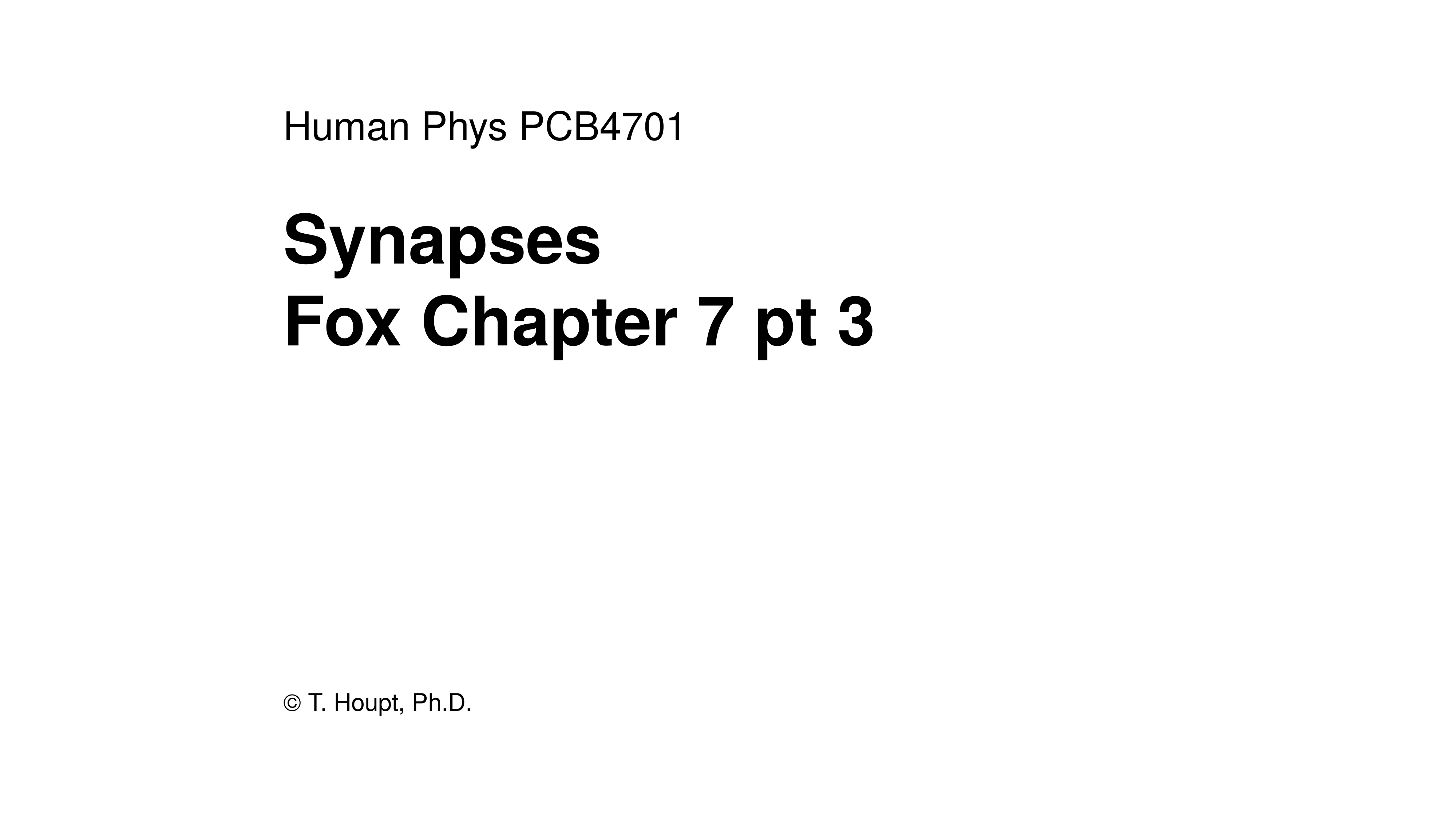

Human Phys PCB4701

Synapses
Fox Chapter 7 pt 3

© T. Houpt, Ph.D.